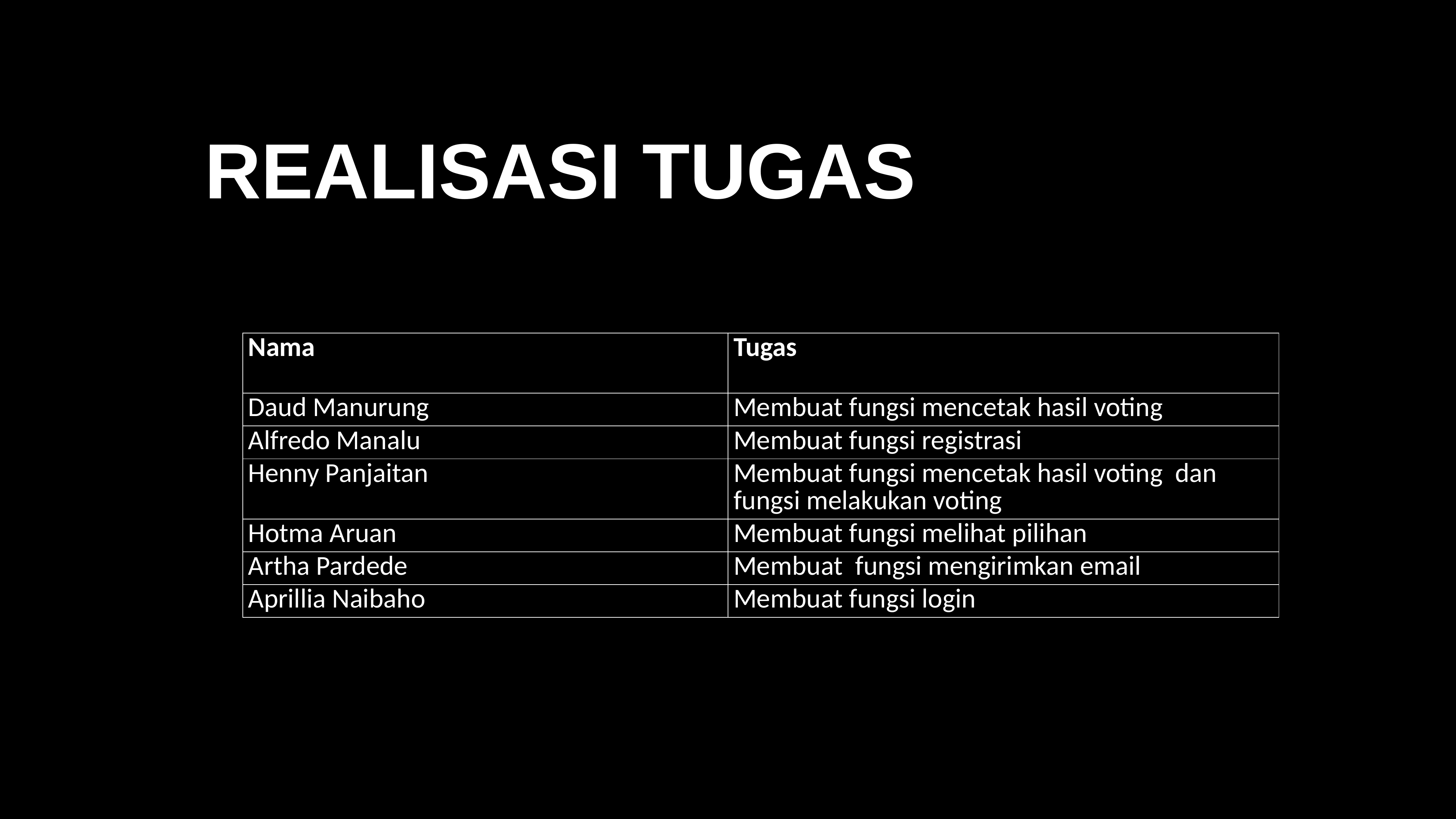

REALISASI TUGAS
| Nama | Tugas |
| --- | --- |
| Daud Manurung | Membuat fungsi mencetak hasil voting |
| Alfredo Manalu | Membuat fungsi registrasi |
| Henny Panjaitan | Membuat fungsi mencetak hasil voting dan fungsi melakukan voting |
| Hotma Aruan | Membuat fungsi melihat pilihan |
| Artha Pardede | Membuat fungsi mengirimkan email |
| Aprillia Naibaho | Membuat fungsi login |